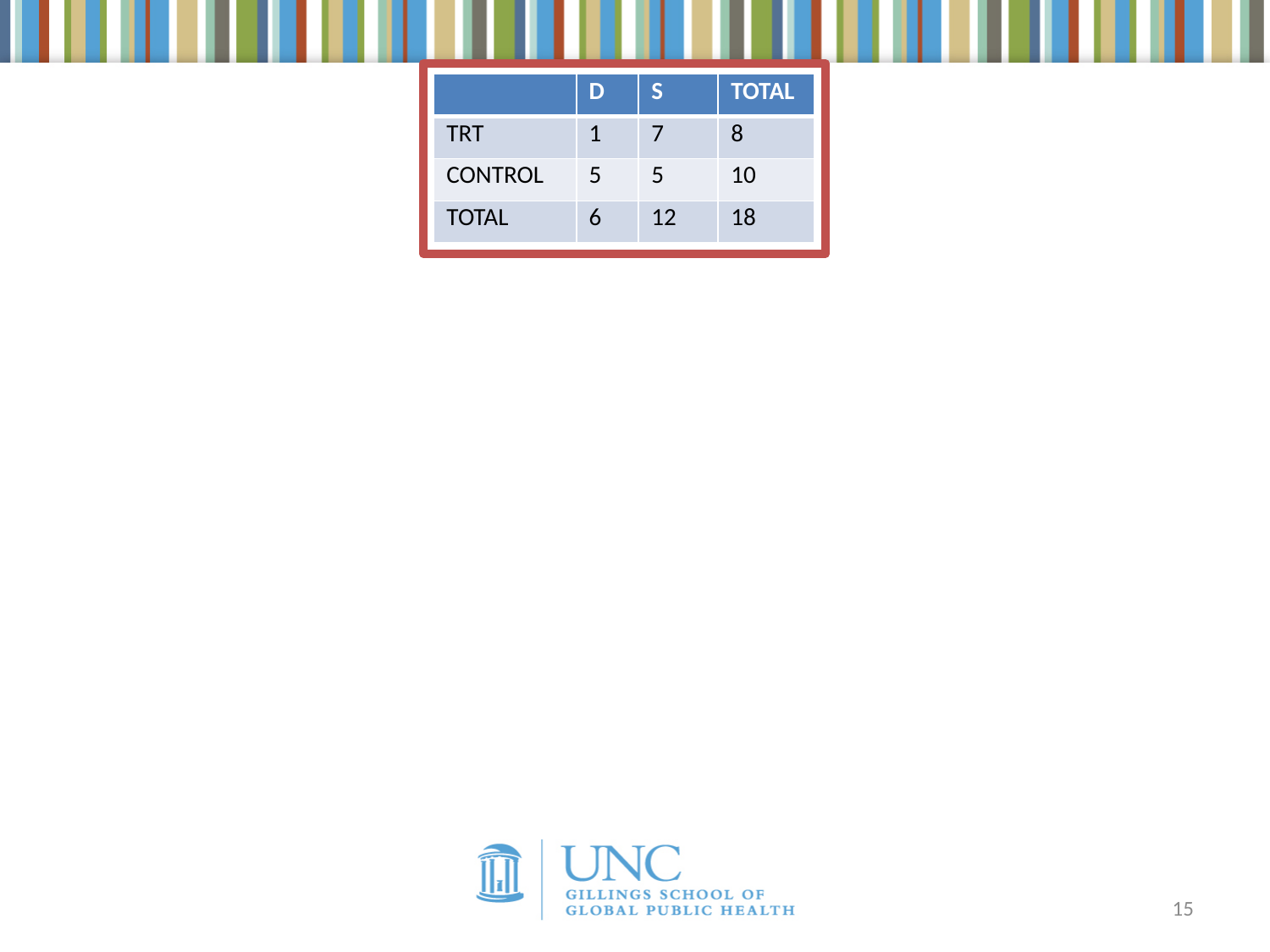

#

|  | D | S | TOTAL |
| --- | --- | --- | --- |
| TRT | 1 | 7 | 8 |
| CONTROL | 5 | 5 | 10 |
| TOTAL | 6 | 12 | 18 |

15